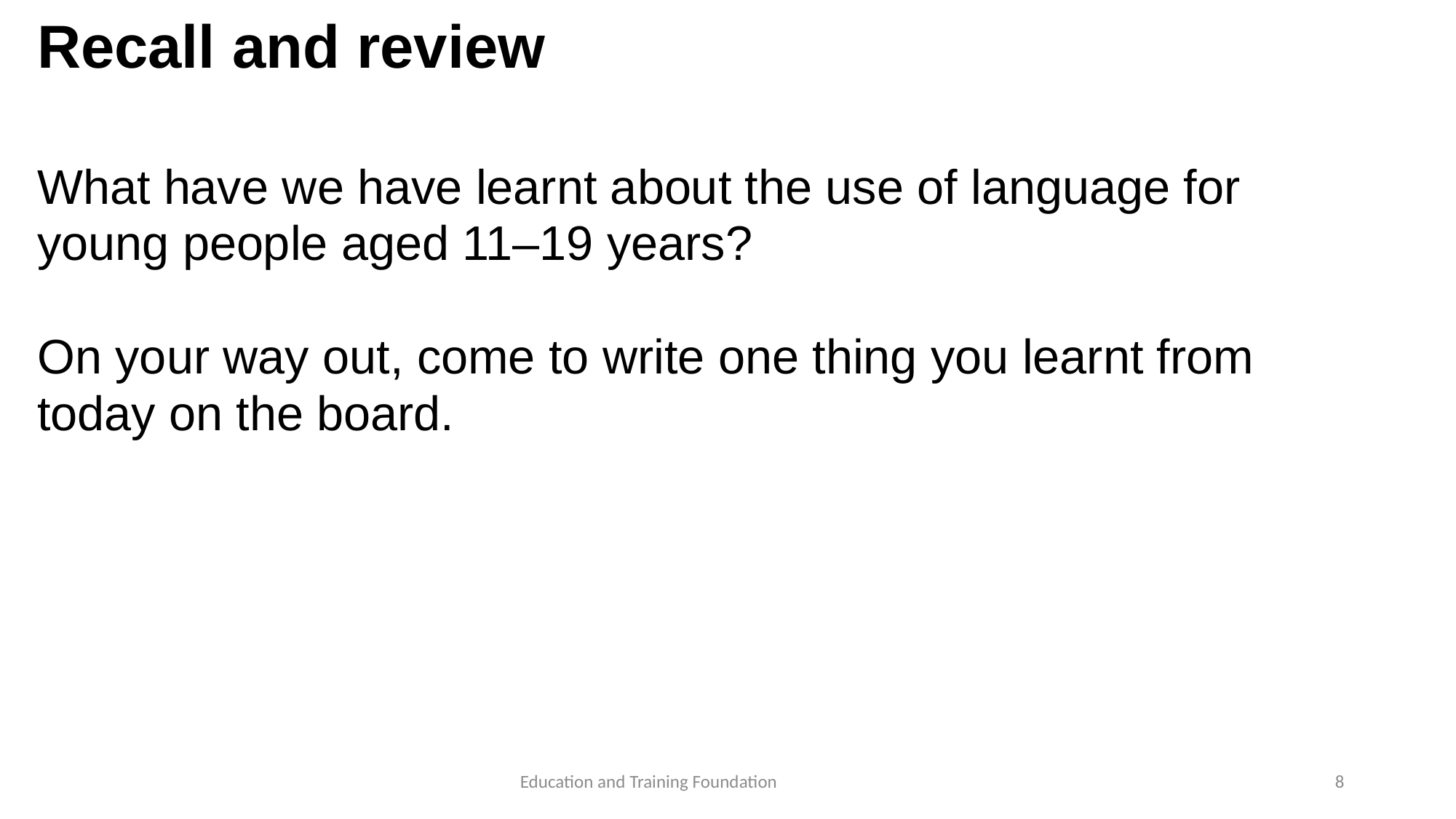

# Recall and review
What have we have learnt about the use of language for young people aged 11–19 years?

On your way out, come to write one thing you learnt from today on the board.
8
Education and Training Foundation